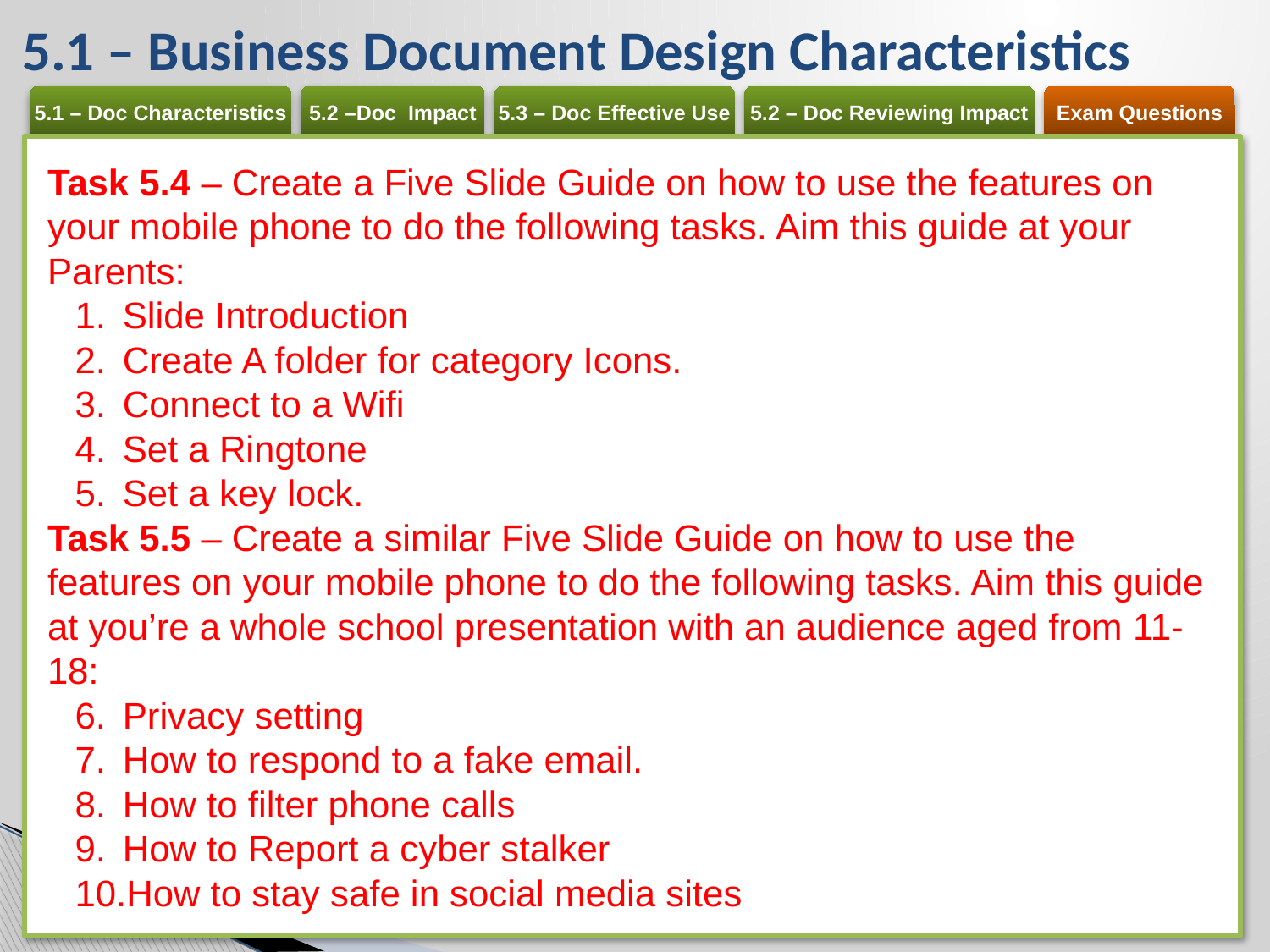

# 5.1 – Business Document Design Characteristics
Task 5.4 – Create a Five Slide Guide on how to use the features on your mobile phone to do the following tasks. Aim this guide at your Parents:
Slide Introduction
Create A folder for category Icons.
Connect to a Wifi
Set a Ringtone
Set a key lock.
Task 5.5 – Create a similar Five Slide Guide on how to use the features on your mobile phone to do the following tasks. Aim this guide at you’re a whole school presentation with an audience aged from 11-18:
Privacy setting
How to respond to a fake email.
How to filter phone calls
How to Report a cyber stalker
How to stay safe in social media sites